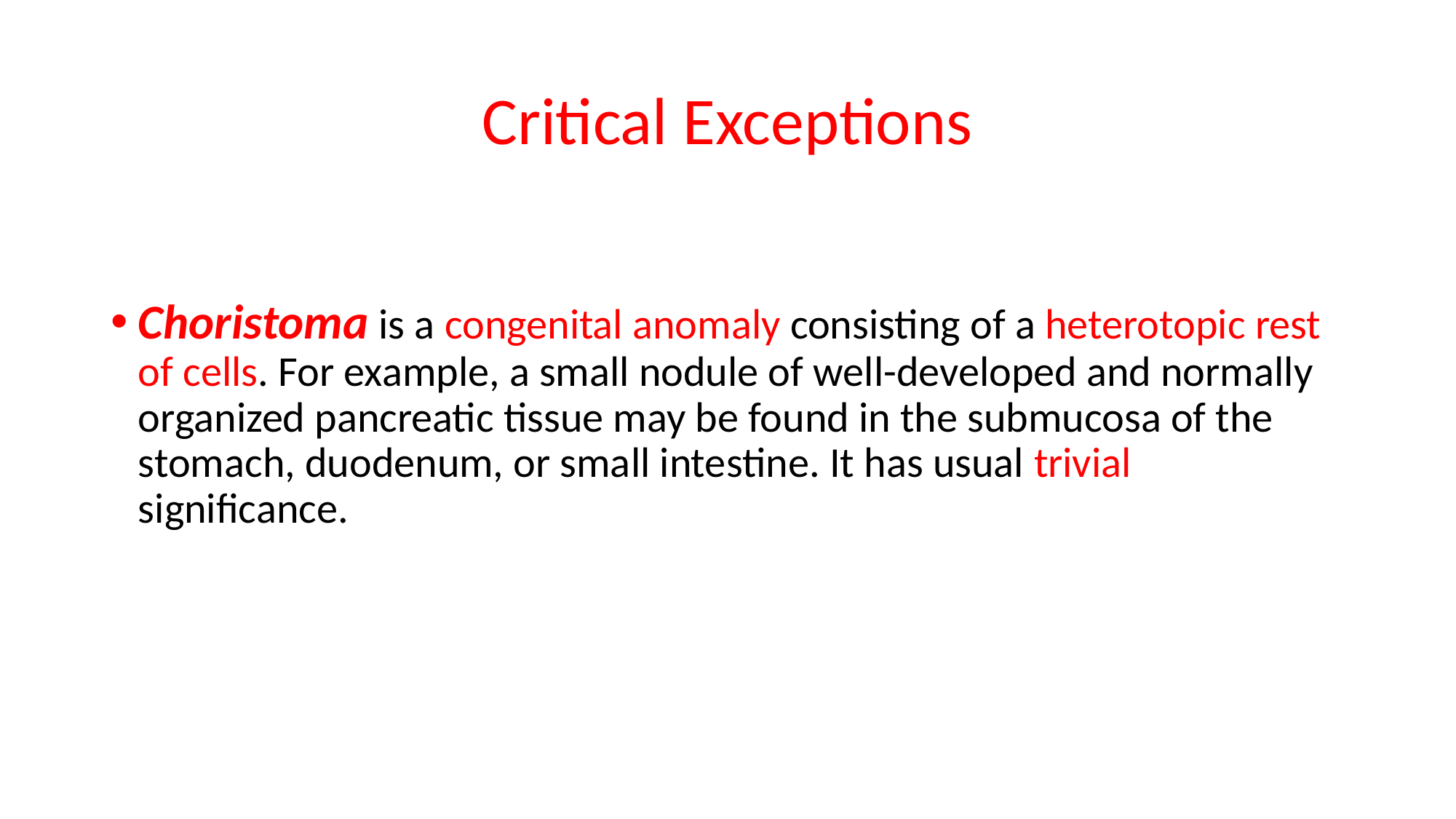

# Critical Exceptions

Choristoma is a congenital anomaly consisting of a heterotopic rest of cells. For example, a small nodule of well-developed and normally organized pancreatic tissue may be found in the submucosa of the stomach, duodenum, or small intestine. It has usual trivial
significance.